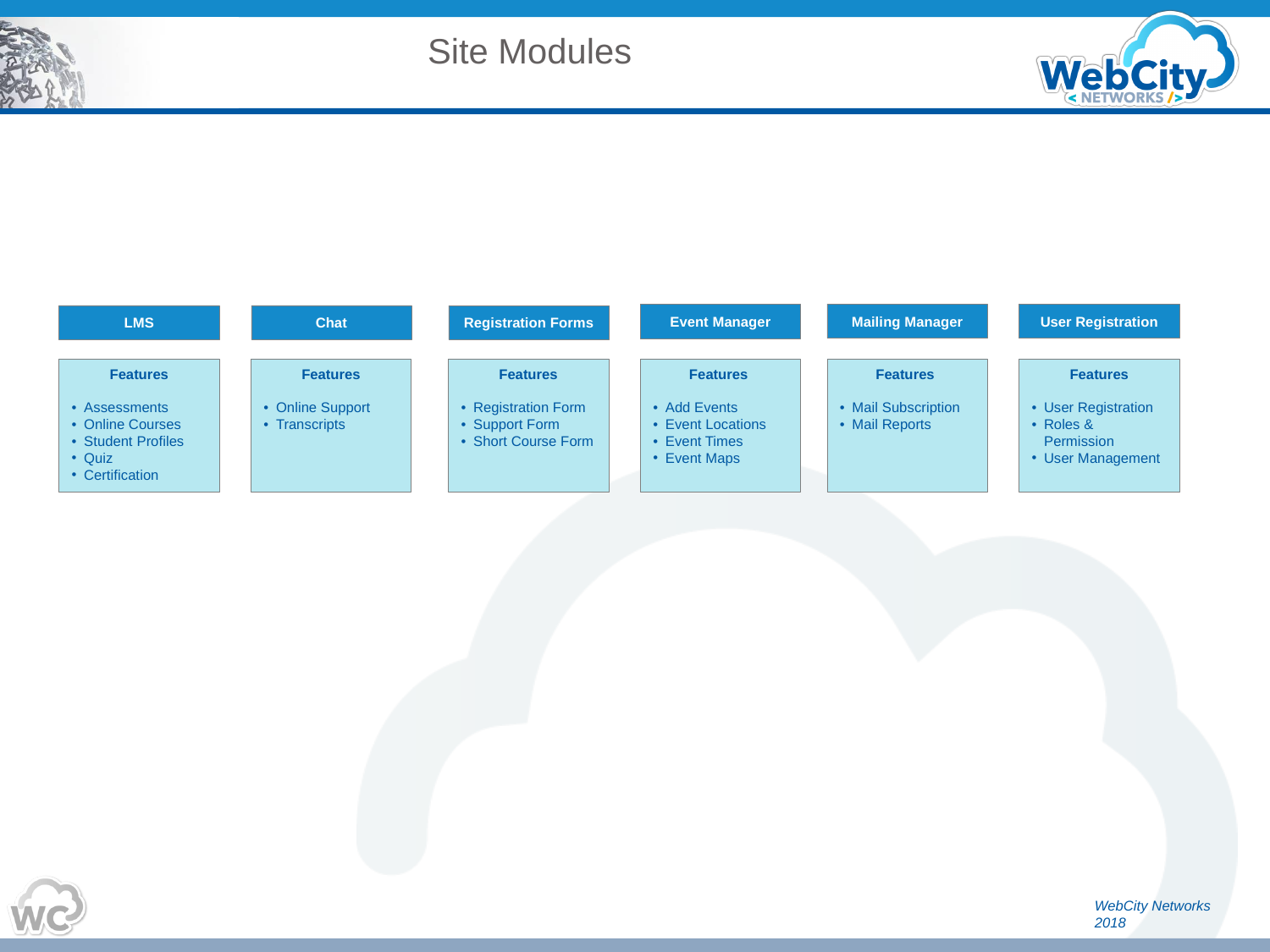

# Site Modules
Mailing Manager
User Registration
Event Manager
LMS
Chat
Registration Forms
Features

Assessments
Online Courses
Student Profiles
Quiz
Certification
Features

Online Support
Transcripts
Features

Registration Form
Support Form
Short Course Form
Features

Add Events
Event Locations
Event Times
Event Maps
Features

Mail Subscription
Mail Reports
Features

User Registration
Roles & Permission
User Management